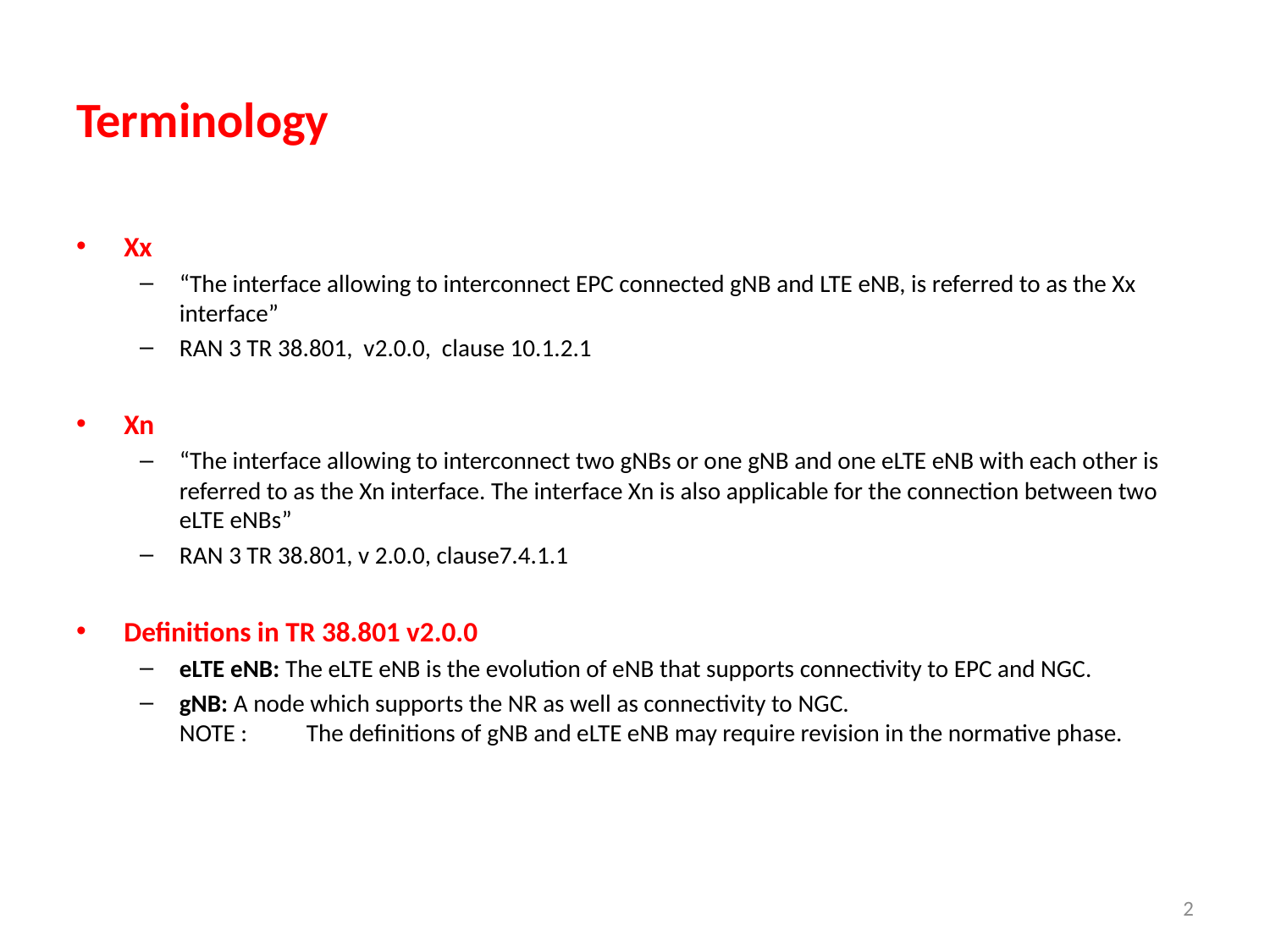

# Terminology
Xx
“The interface allowing to interconnect EPC connected gNB and LTE eNB, is referred to as the Xx interface”
RAN 3 TR 38.801,  v2.0.0,  clause 10.1.2.1

Xn
“The interface allowing to interconnect two gNBs or one gNB and one eLTE eNB with each other is referred to as the Xn interface. The interface Xn is also applicable for the connection between two eLTE eNBs”
RAN 3 TR 38.801, v 2.0.0, clause7.4.1.1

Definitions in TR 38.801 v2.0.0
eLTE eNB: The eLTE eNB is the evolution of eNB that supports connectivity to EPC and NGC.
gNB: A node which supports the NR as well as connectivity to NGC.
NOTE :	The definitions of gNB and eLTE eNB may require revision in the normative phase.

2